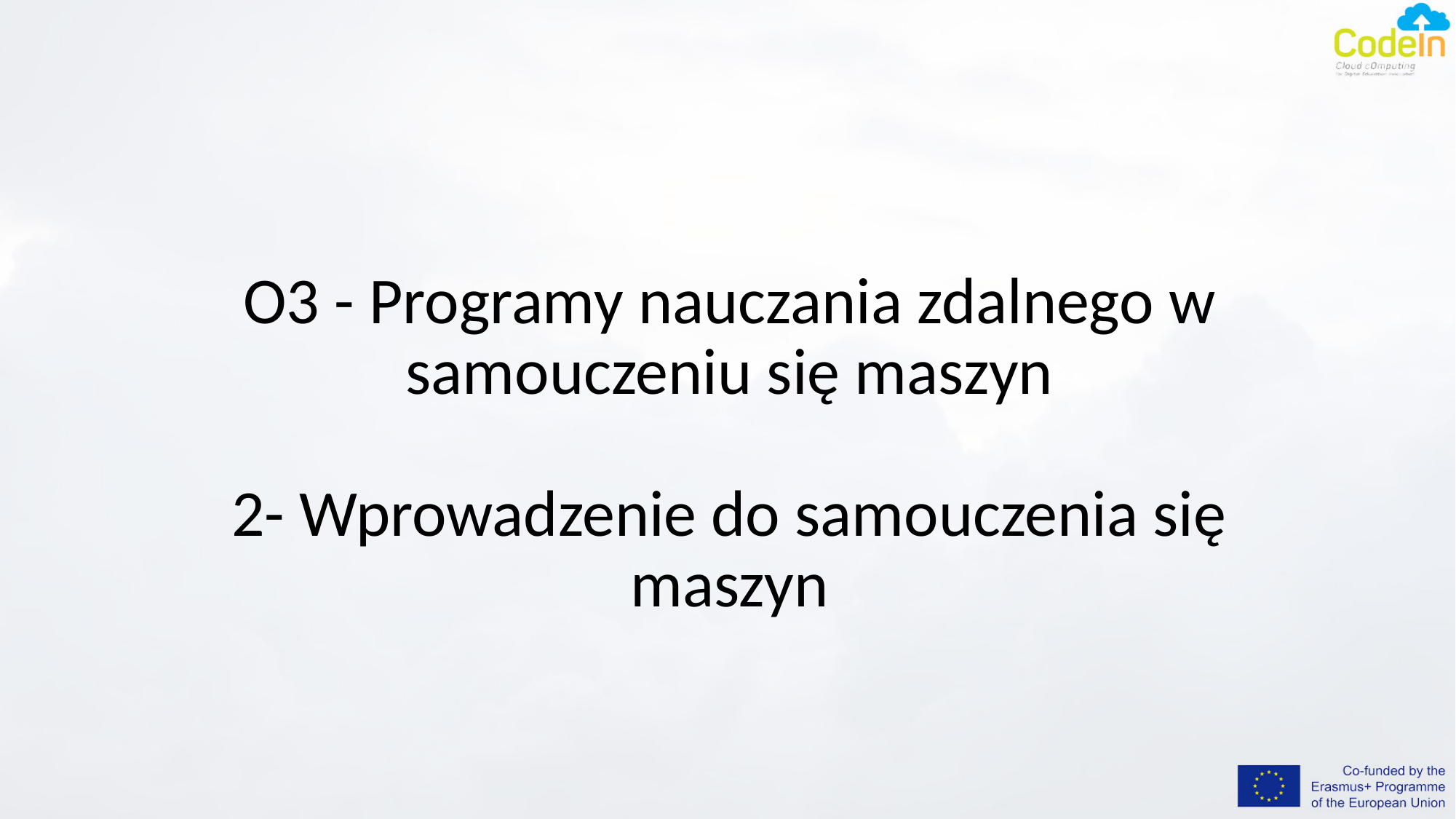

# O3 - Programy nauczania zdalnego w samouczeniu się maszyn 2- Wprowadzenie do samouczenia się maszyn